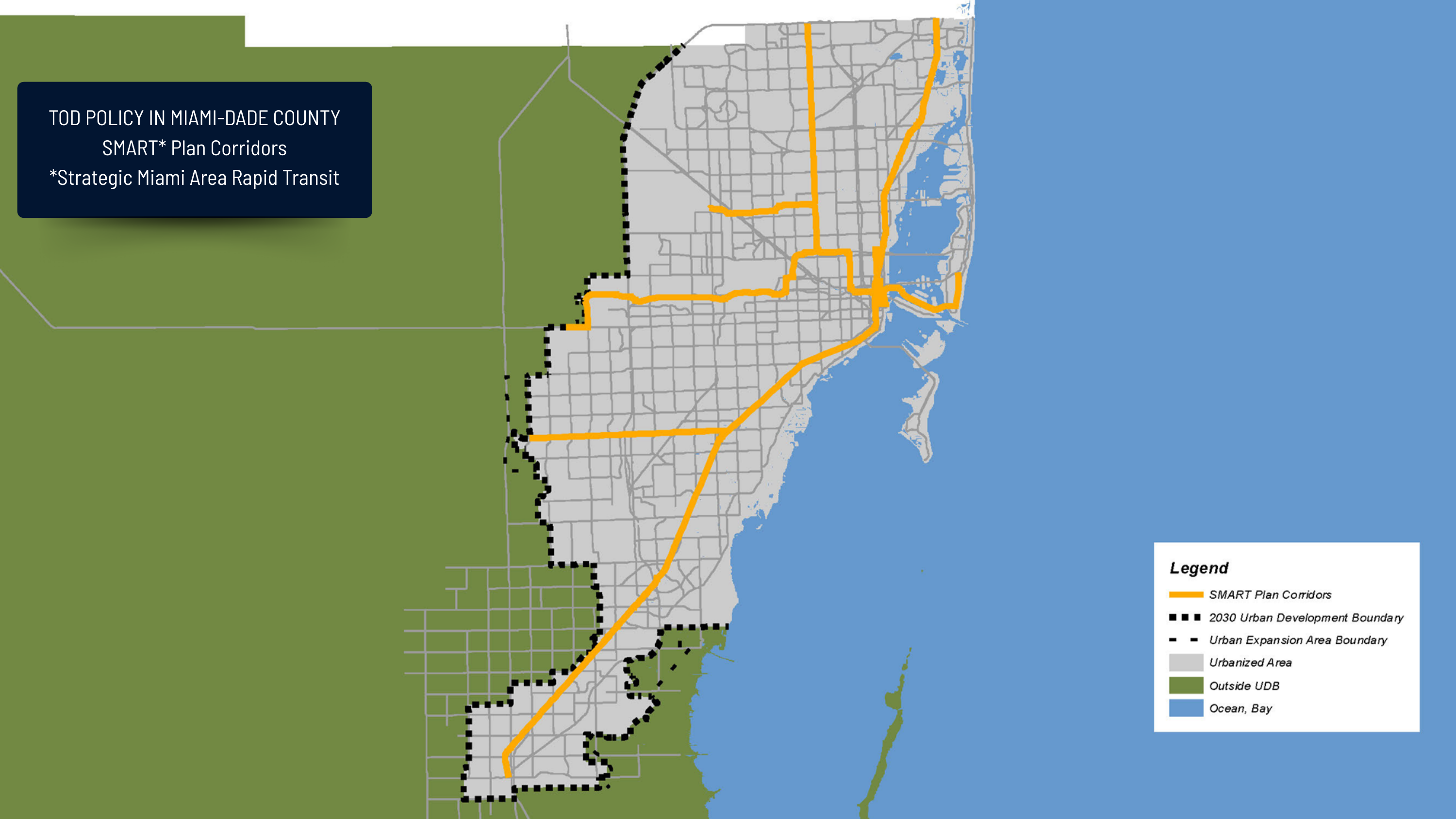

TOD POLICY IN MIAMI-DADE COUNTY
SMART* Plan Corridors
*Strategic Miami Area Rapid Transit